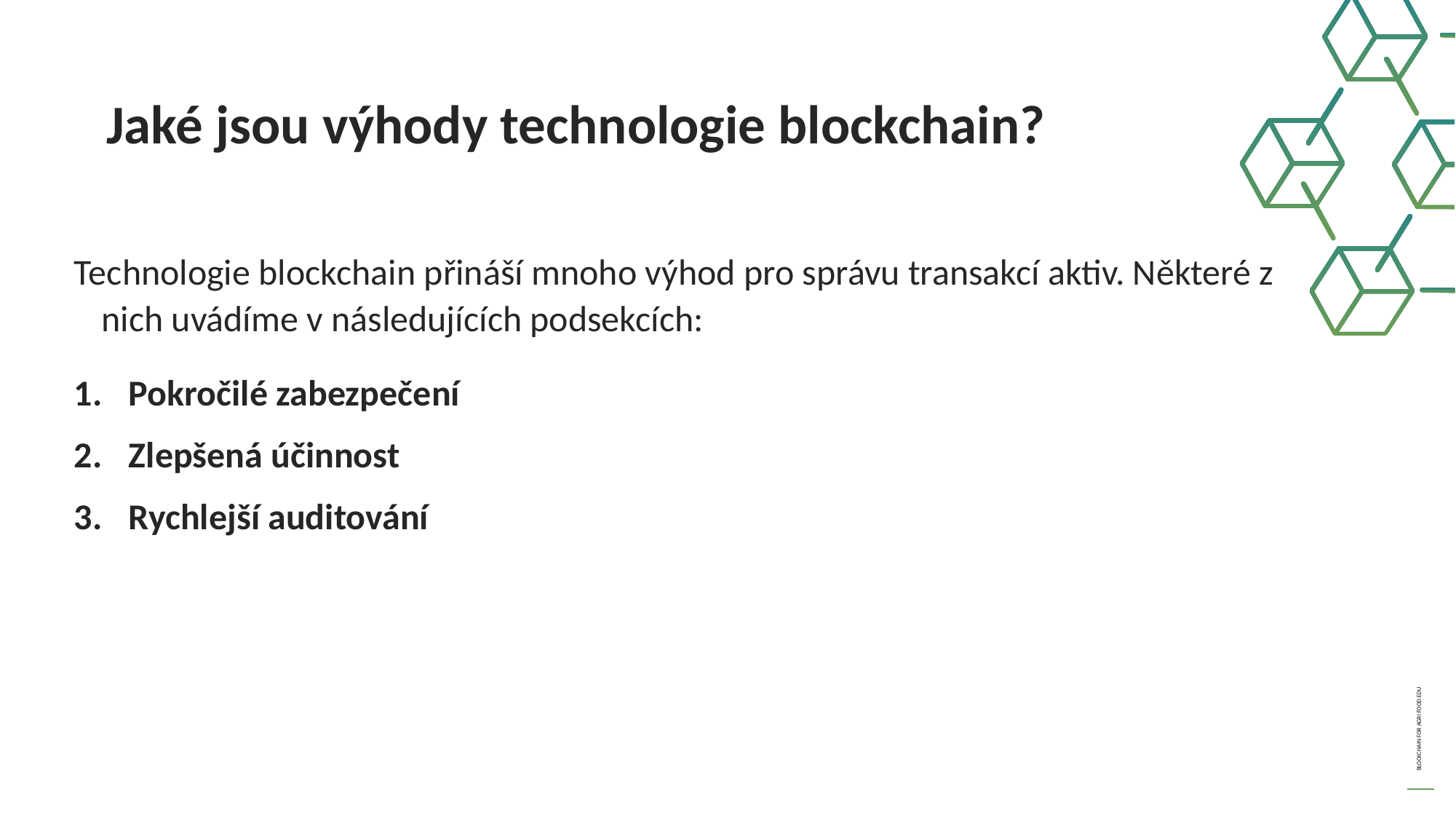

Jaké jsou výhody technologie blockchain?
Technologie blockchain přináší mnoho výhod pro správu transakcí aktiv. Některé z nich uvádíme v následujících podsekcích:
Pokročilé zabezpečení
Zlepšená účinnost
Rychlejší auditování